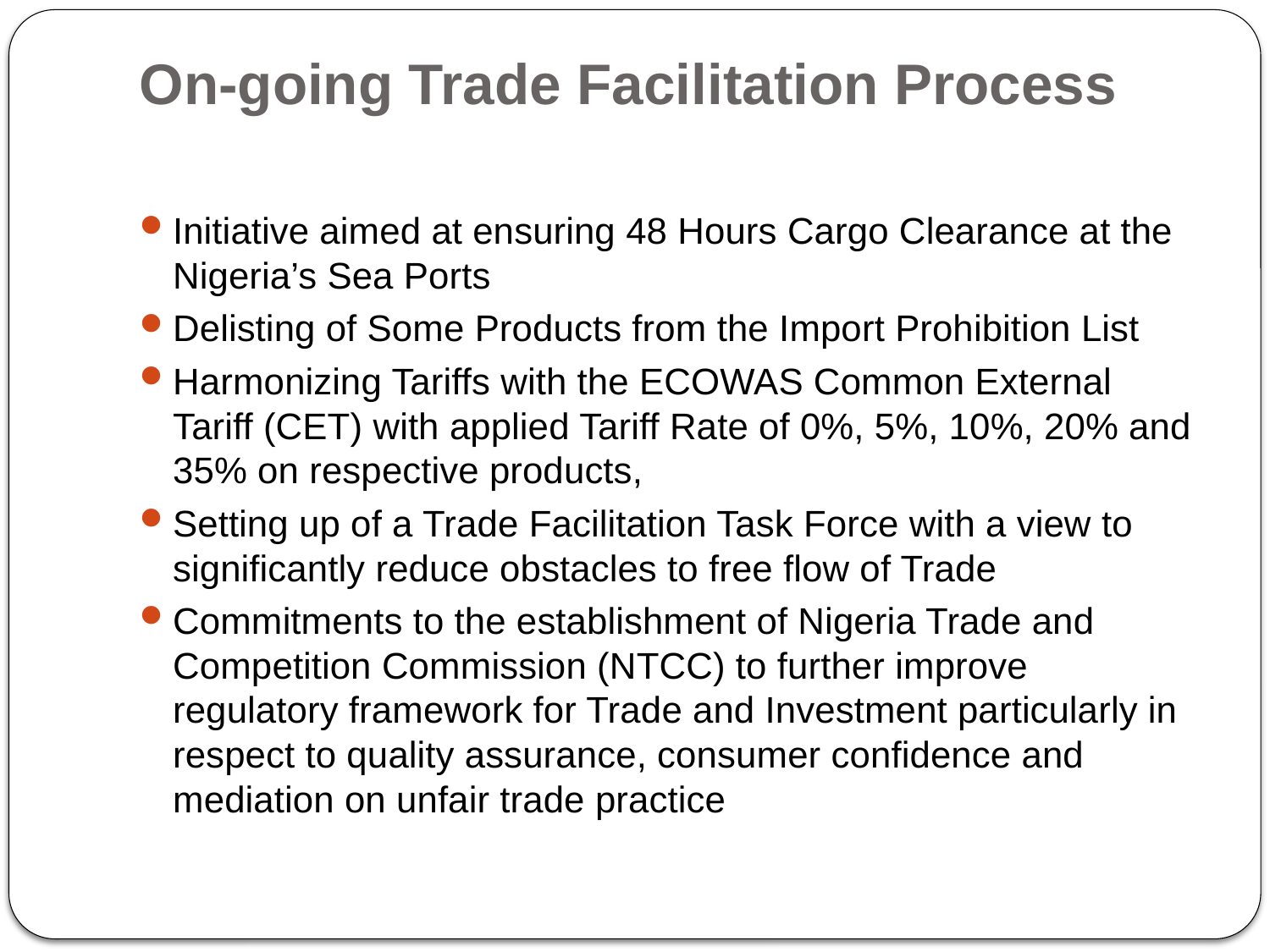

# On-going Trade Facilitation Process
Initiative aimed at ensuring 48 Hours Cargo Clearance at the Nigeria’s Sea Ports
Delisting of Some Products from the Import Prohibition List
Harmonizing Tariffs with the ECOWAS Common External Tariff (CET) with applied Tariff Rate of 0%, 5%, 10%, 20% and 35% on respective products,
Setting up of a Trade Facilitation Task Force with a view to significantly reduce obstacles to free flow of Trade
Commitments to the establishment of Nigeria Trade and Competition Commission (NTCC) to further improve regulatory framework for Trade and Investment particularly in respect to quality assurance, consumer confidence and mediation on unfair trade practice